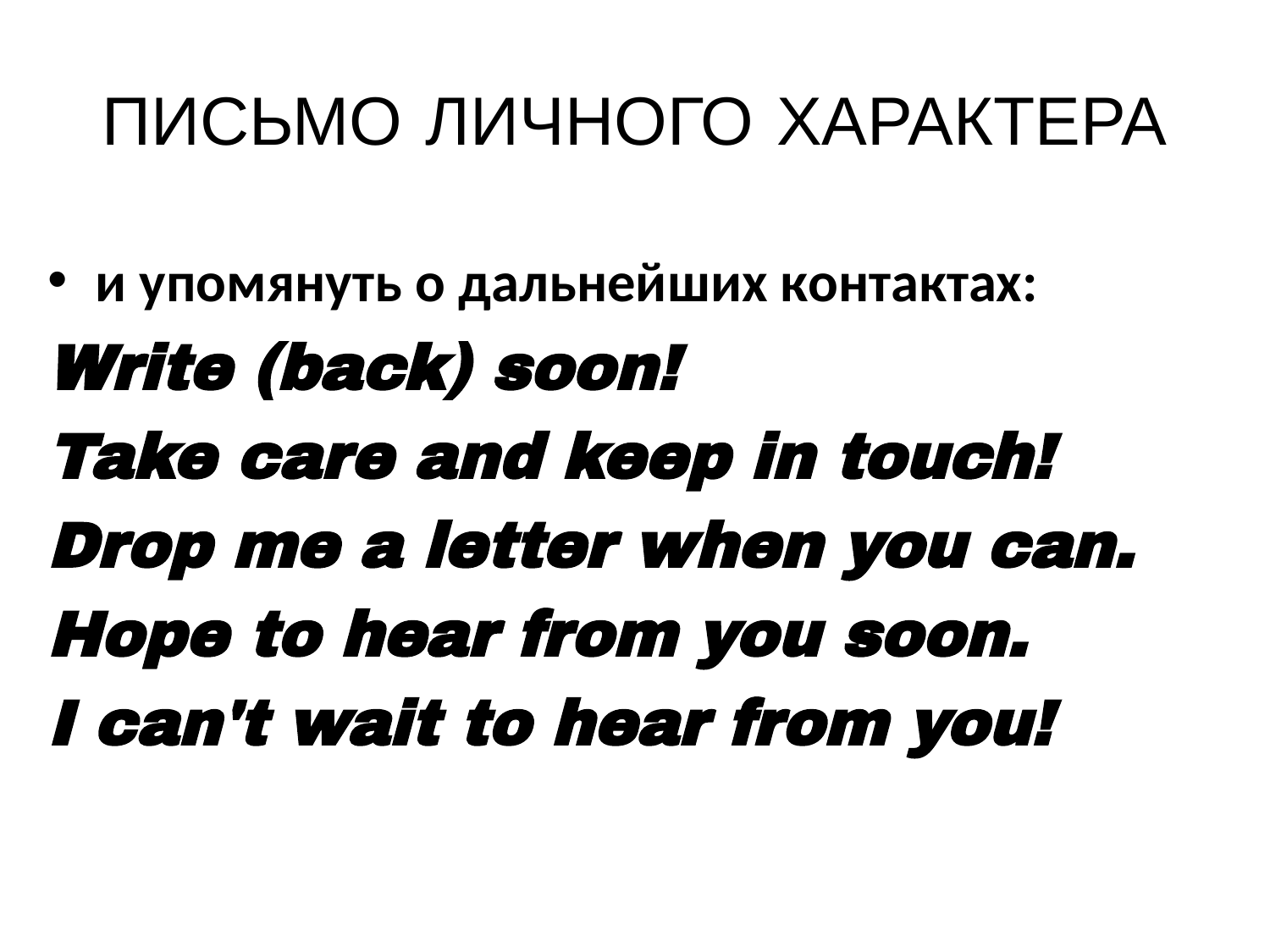

# ПИСЬМО ЛИЧНОГО ХАРАКТЕРА
и упомянуть о дальнейших контактах:
Write (back) soon!
Take care and keep in touch!
Drop me a letter when you can.
Hope to hear from you soon.
I can't wait to hear from you!